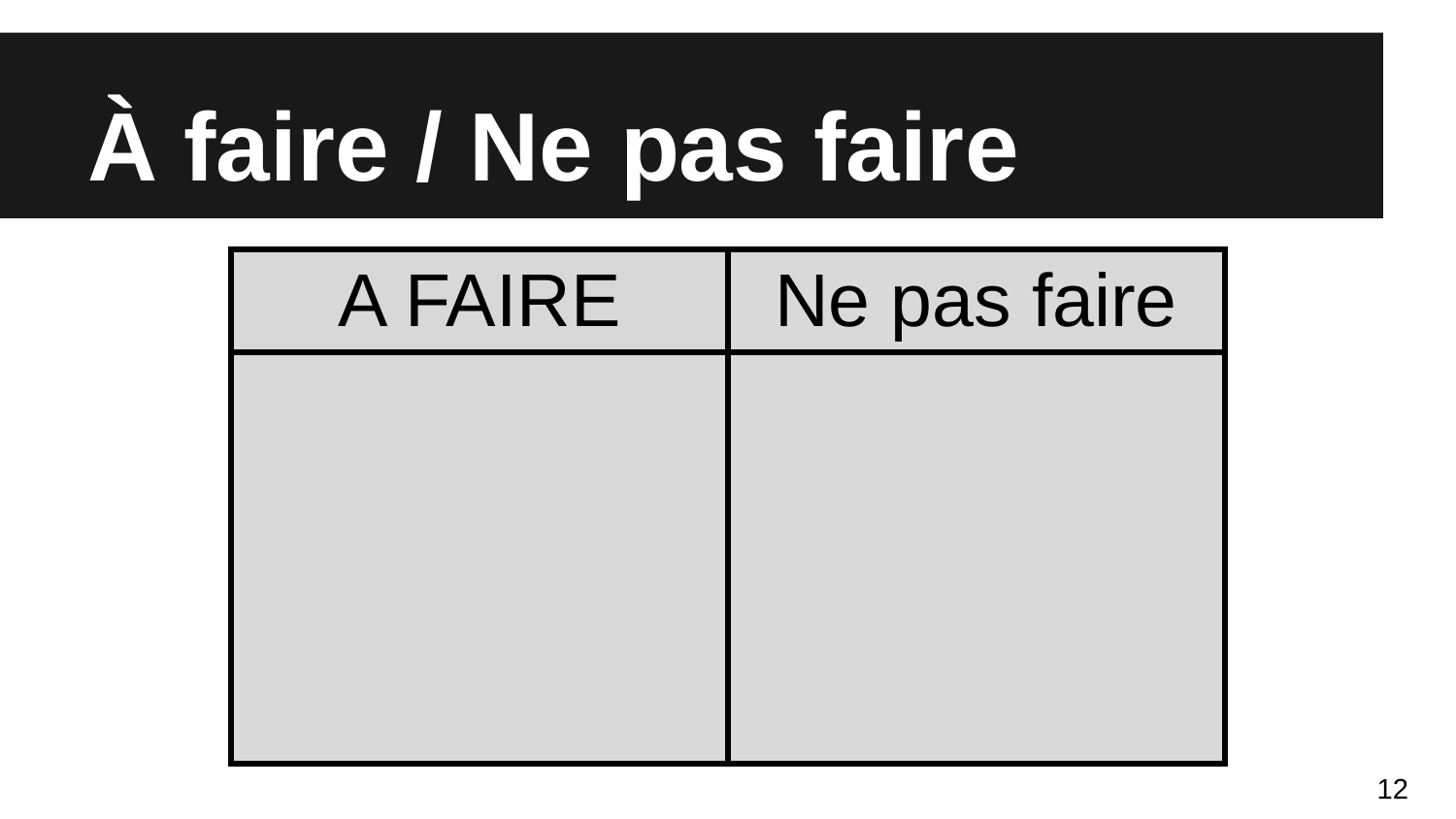

# À faire / Ne pas faire
| A FAIRE | Ne pas faire |
| --- | --- |
|  |  |
12